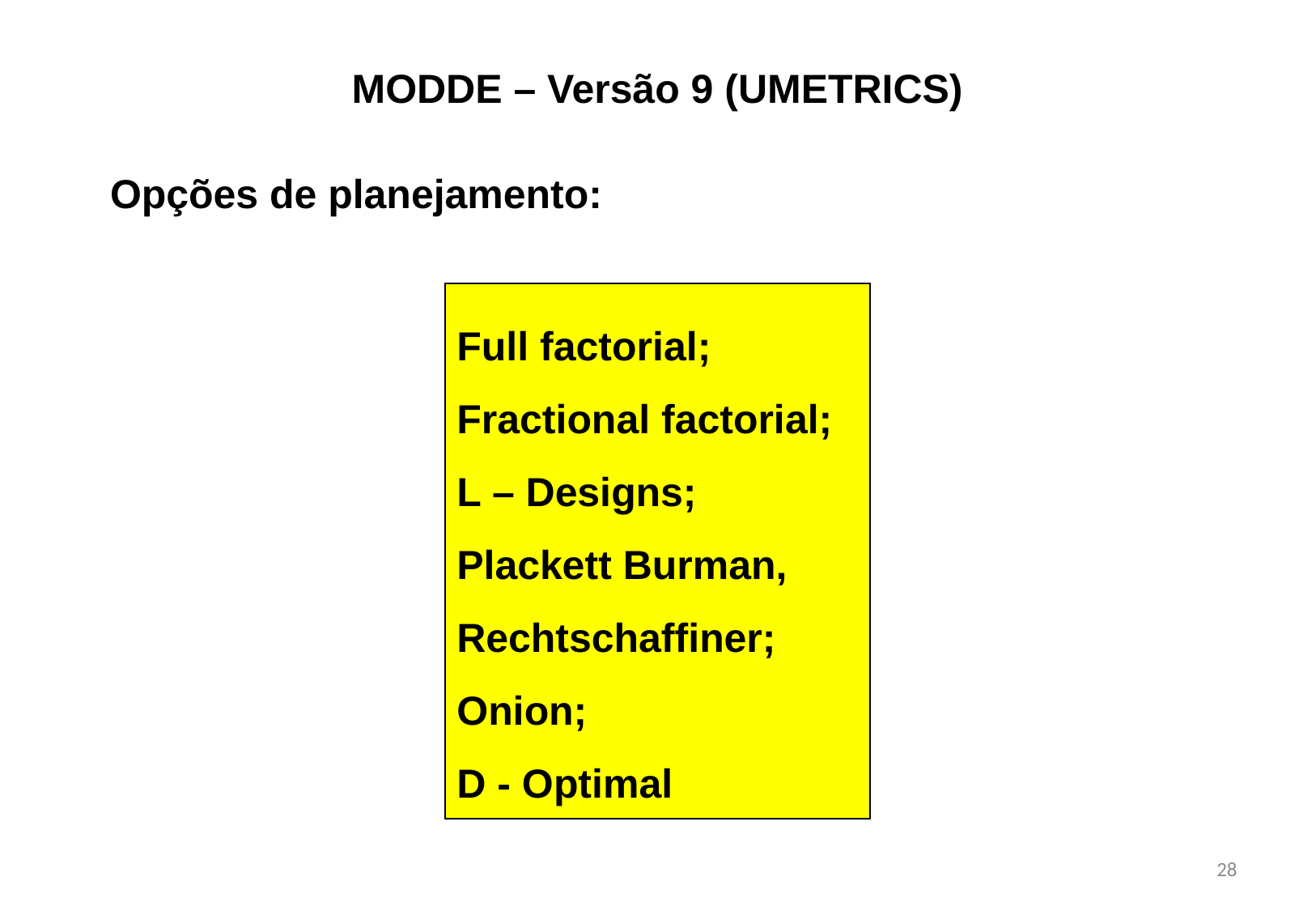

MODDE – Versão 9 (UMETRICS)
Opções de planejamento:
Full factorial;
Fractional factorial;
L – Designs;
Plackett Burman,
Rechtschaffiner;
Onion;
D - Optimal
28